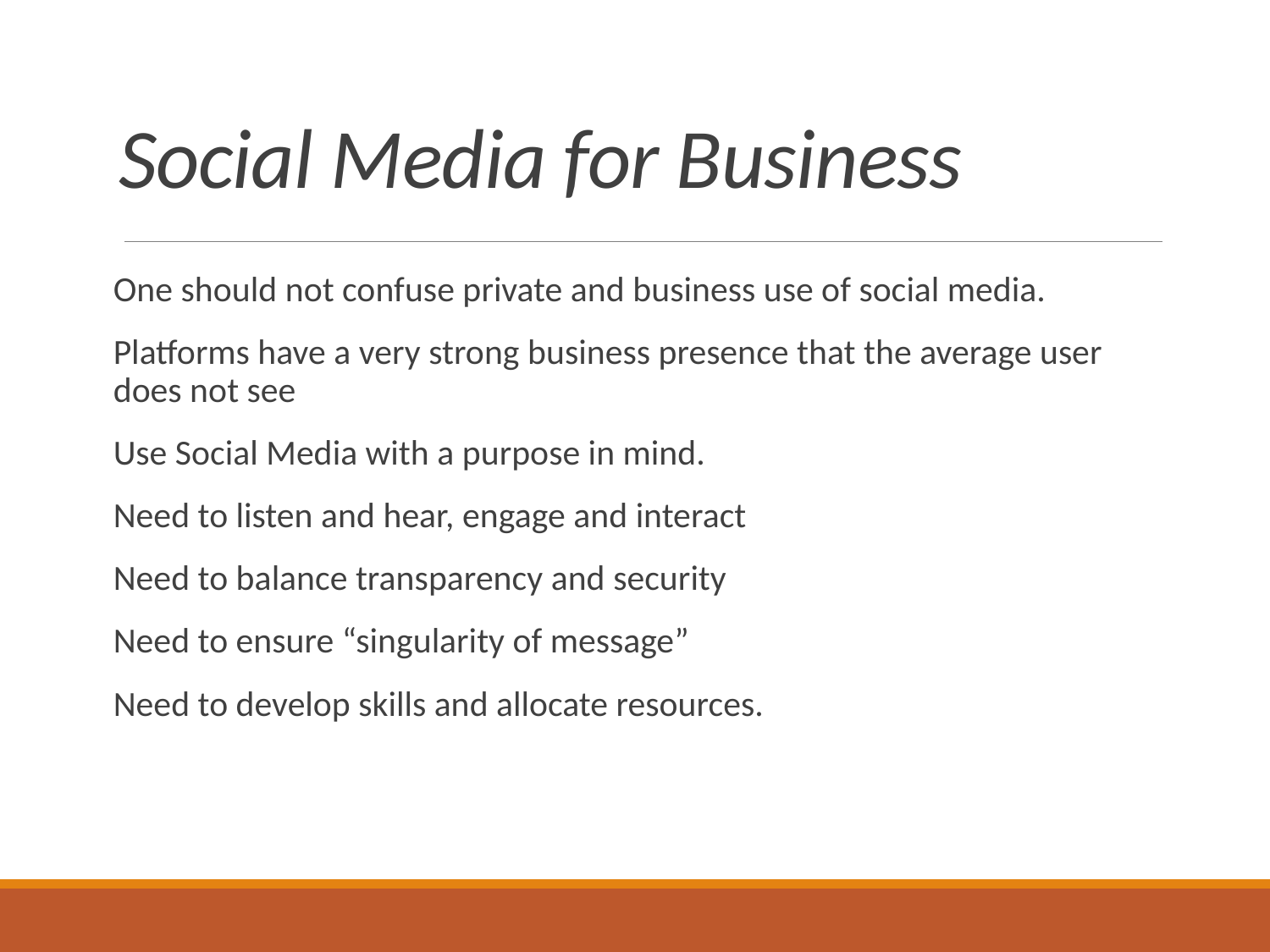

# Social Media for Business
One should not confuse private and business use of social media.
Platforms have a very strong business presence that the average user does not see
Use Social Media with a purpose in mind.
Need to listen and hear, engage and interact
Need to balance transparency and security
Need to ensure “singularity of message”
Need to develop skills and allocate resources.